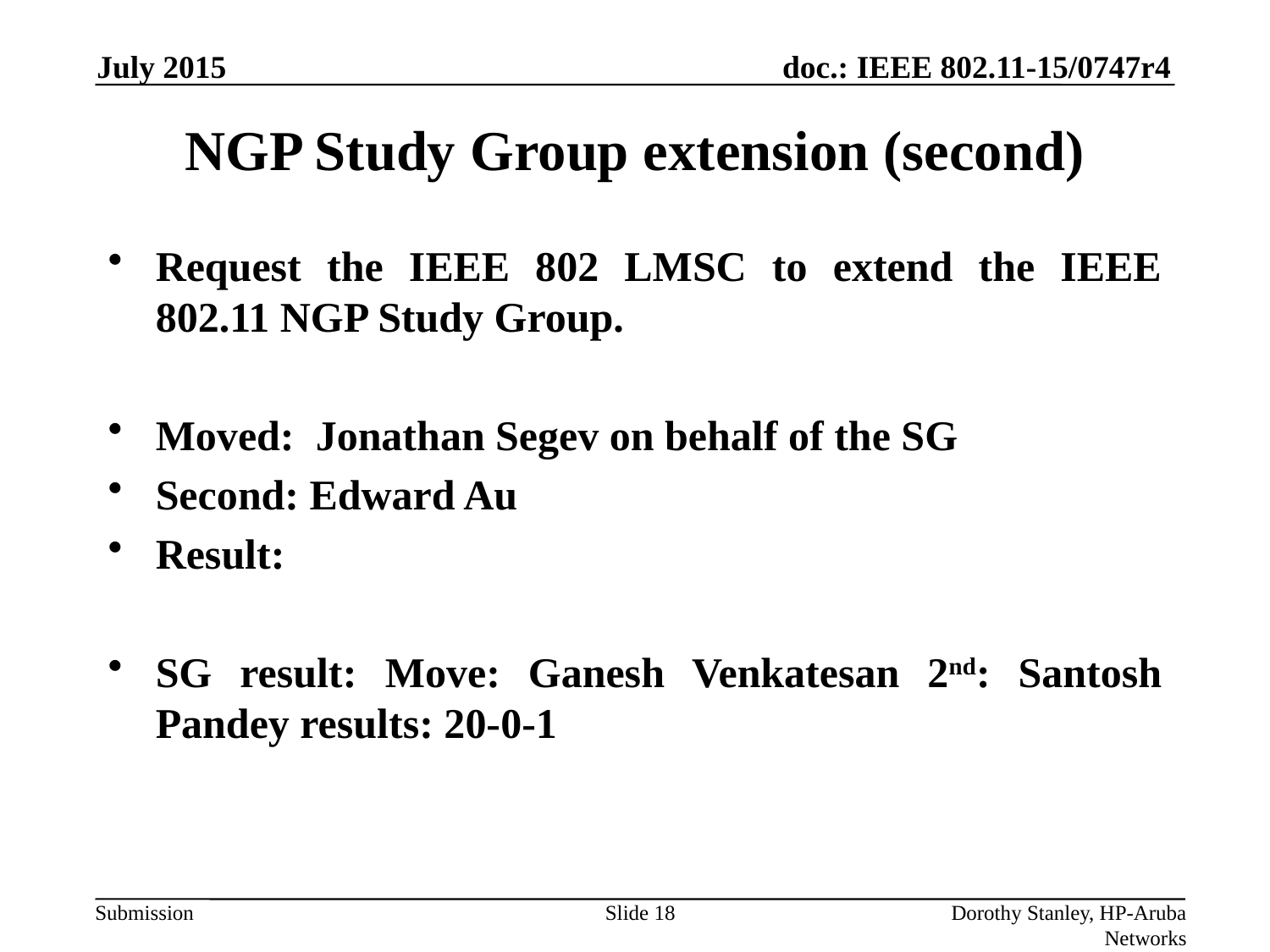

July 2015
NGP Study Group extension (second)
Request the IEEE 802 LMSC to extend the IEEE 802.11 NGP Study Group.

Moved:  Jonathan Segev on behalf of the SG
Second: Edward Au
Result:

SG result: Move: Ganesh Venkatesan 2nd: Santosh Pandey results: 20-0-1

Slide 18
Dorothy Stanley, HP-Aruba Networks